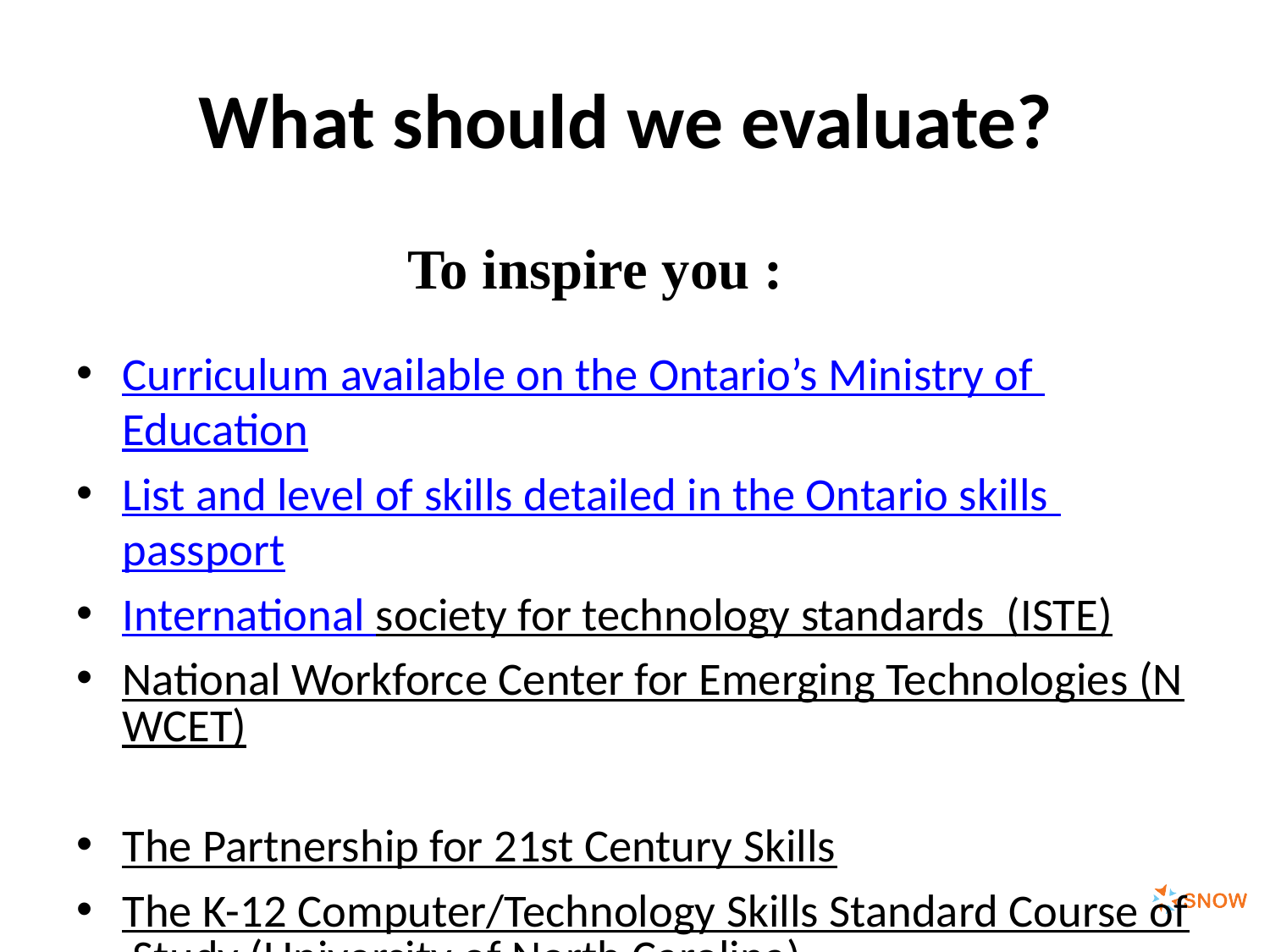

# What should we evaluate?
To inspire you :
Curriculum available on the Ontario’s Ministry of Education
List and level of skills detailed in the Ontario skills passport
International society for technology standards  (ISTE)
National Workforce Center for Emerging Technologies (NWCET)
The Partnership for 21st Century Skills
The K-12 Computer/Technology Skills Standard Course of Study (University of North Carolina)